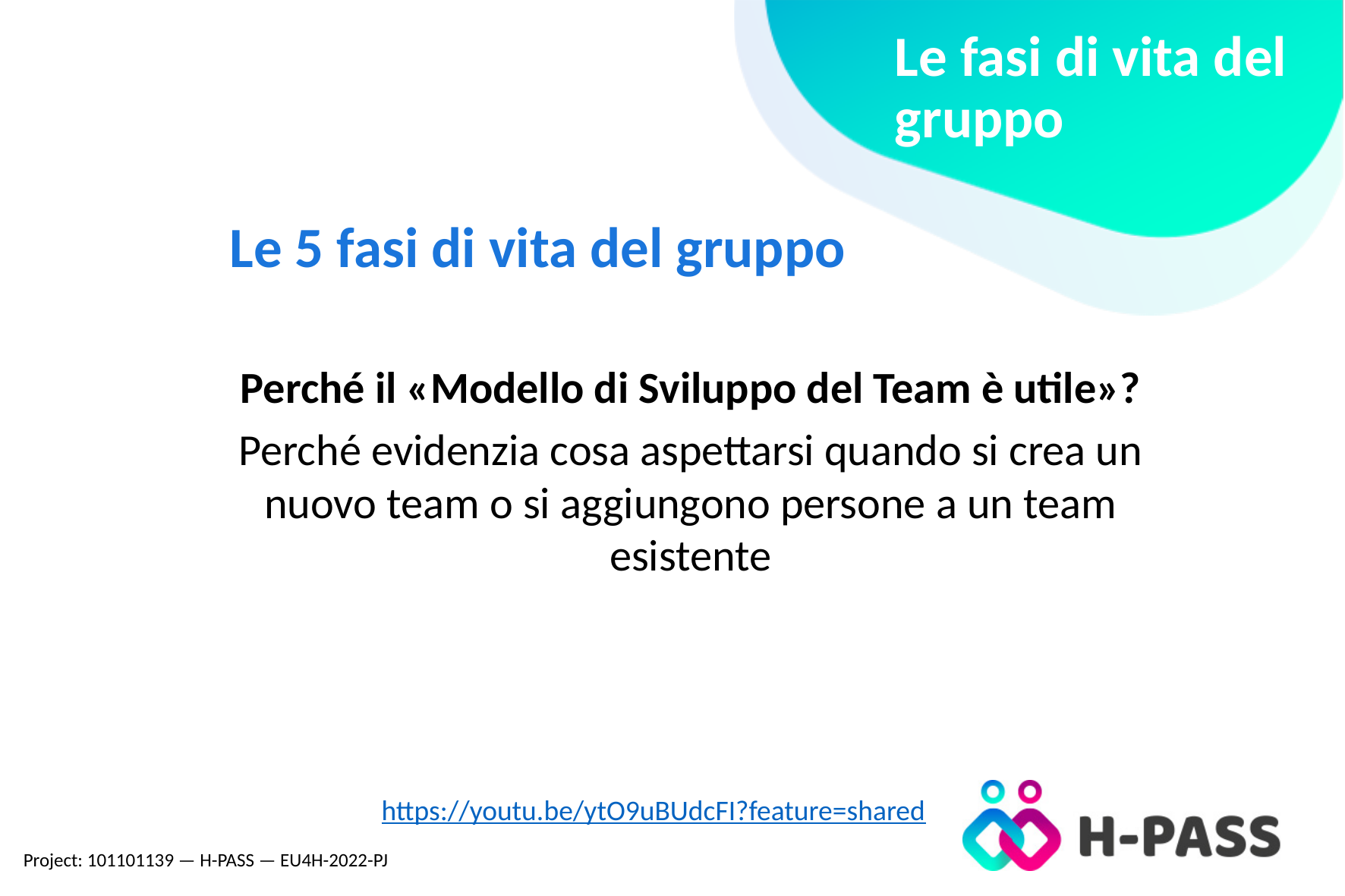

Le fasi di vita del gruppo
# Le 5 fasi di vita del gruppo
Perché il «Modello di Sviluppo del Team è utile»?
Perché evidenzia cosa aspettarsi quando si crea un nuovo team o si aggiungono persone a un team esistente
https://youtu.be/ytO9uBUdcFI?feature=shared
Project: 101101139 — H-PASS — EU4H-2022-PJ